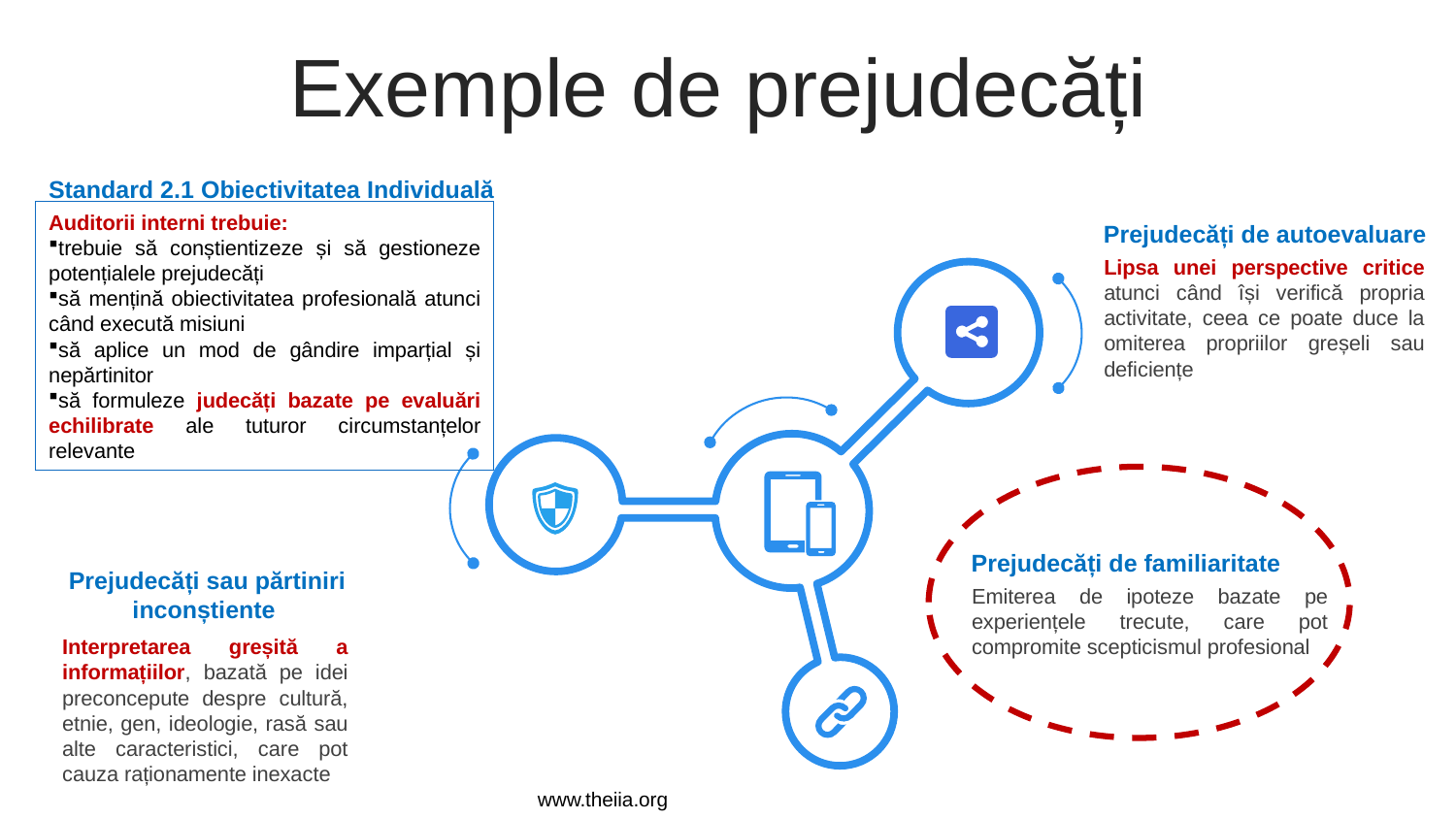

Exemple de prejudecăți
Standard 2.1 Obiectivitatea Individuală
Auditorii interni trebuie:
trebuie să conștientizeze și să gestioneze potențialele prejudecăți
să mențină obiectivitatea profesională atunci când execută misiuni
să aplice un mod de gândire imparțial și nepărtinitor
să formuleze judecăți bazate pe evaluări echilibrate ale tuturor circumstanțelor relevante
Prejudecăți de autoevaluare
Lipsa unei perspective critice atunci când își verifică propria activitate, ceea ce poate duce la omiterea propriilor greșeli sau deficiențe

Prejudecăți de familiaritate
Emiterea de ipoteze bazate pe experiențele trecute, care pot compromite scepticismul profesional
Prejudecăți sau părtiniri inconștiente
Interpretarea greșită a informațiilor, bazată pe idei preconcepute despre cultură, etnie, gen, ideologie, rasă sau alte caracteristici, care pot cauza raționamente inexacte

www.theiia.org